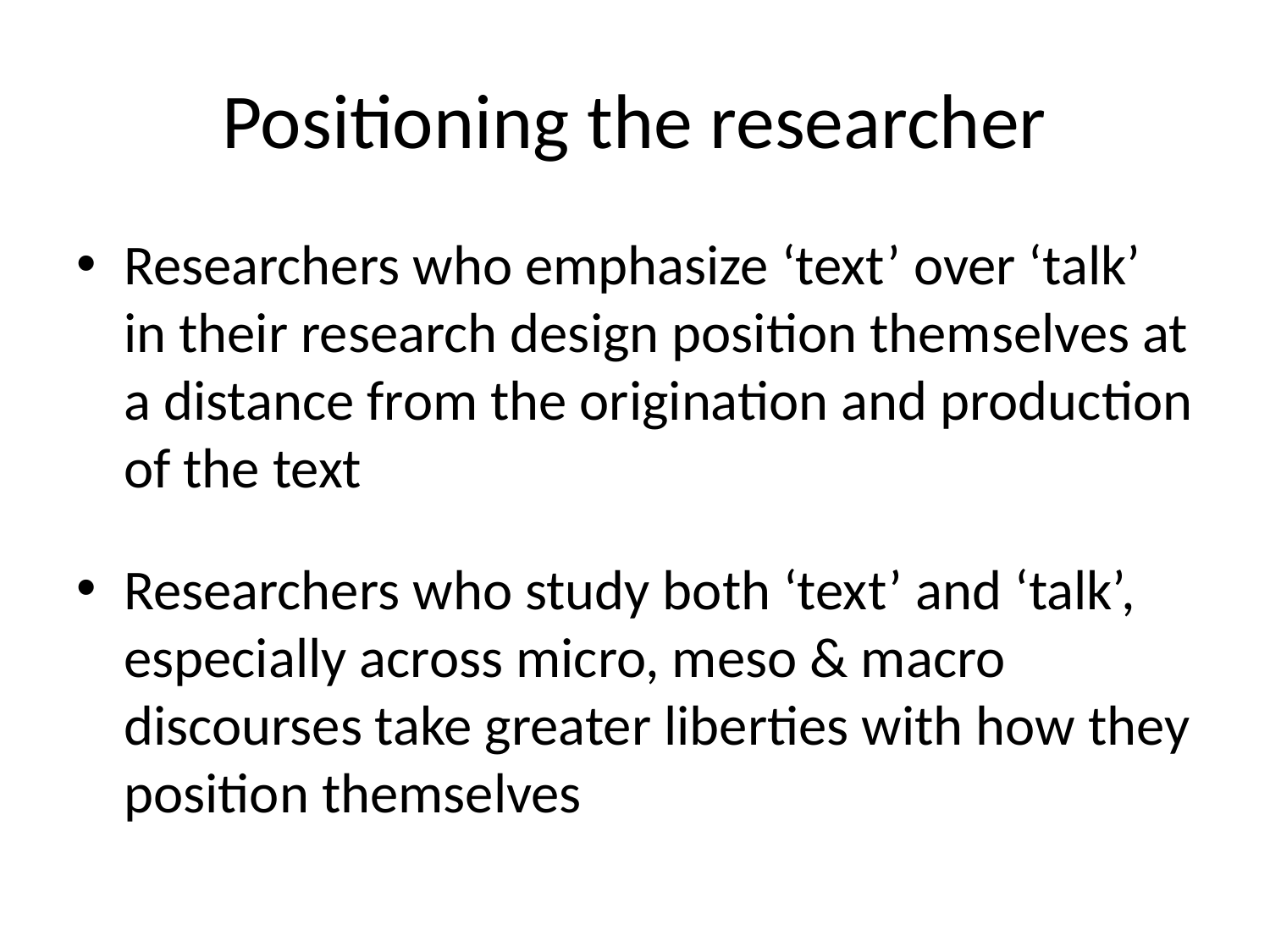

# Positioning the researcher
Researchers who emphasize ‘text’ over ‘talk’ in their research design position themselves at a distance from the origination and production of the text
Researchers who study both ‘text’ and ‘talk’, especially across micro, meso & macro discourses take greater liberties with how they position themselves